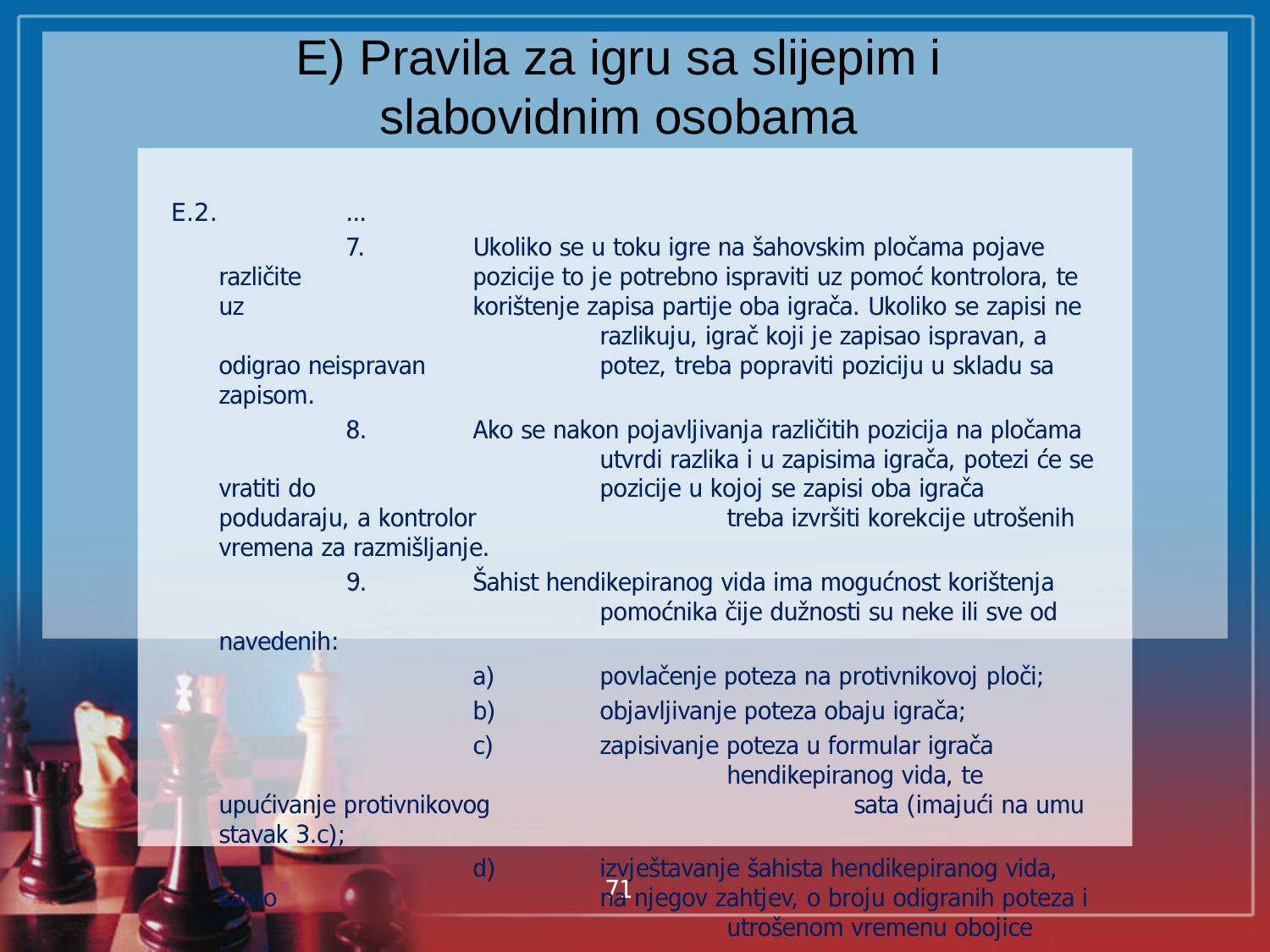

# E) Pravila za igru sa slijepim i slabovidnim osobama
E.2.		…
		7.	Ukoliko se u toku igre na šahovskim pločama pojave različite 		pozicije to je potrebno ispraviti uz pomoć kontrolora, te uz 		korištenje zapisa partije oba igrača. Ukoliko se zapisi ne 			razlikuju, igrač koji je zapisao ispravan, a odigrao neispravan 		potez, treba popraviti poziciju u skladu sa zapisom.
 		8.	Ako se nakon pojavljivanja različitih pozicija na pločama 			utvrdi razlika i u zapisima igrača, potezi će se vratiti do 			pozicije u kojoj se zapisi oba igrača podudaraju, a kontrolor 		treba izvršiti korekcije utrošenih vremena za razmišljanje.
		9.	Šahist hendikepiranog vida ima mogućnost korištenja 			pomoćnika čije dužnosti su neke ili sve od navedenih:
			a)	povlačenje poteza na protivnikovoj ploči;
			b)	objavljivanje poteza obaju igrača;
			c)	zapisivanje poteza u formular igrača 				hendikepiranog vida, te upućivanje protivnikovog 			sata (imajući na umu stavak 3.c);
			d)	izvještavanje šahista hendikepiranog vida, samo 			na njegov zahtjev, o broju odigranih poteza i 				utrošenom vremenu obojice igrača;
reklamiranje prekoračenja vremena za razmišljanje i informiranje kontrolora kad je igrač koji vidi taknuo jednu od svojih figura;
obavljanje nužnih formalnosti prilikom prekida partije.

Ukoliko šahist hendikepiranog vida ne zahtijeva pomoćnika igrač koji vidi može koristiti pomoćnika za obavljanje poslova navedenih u stavcima 9.a i 9.b.

71